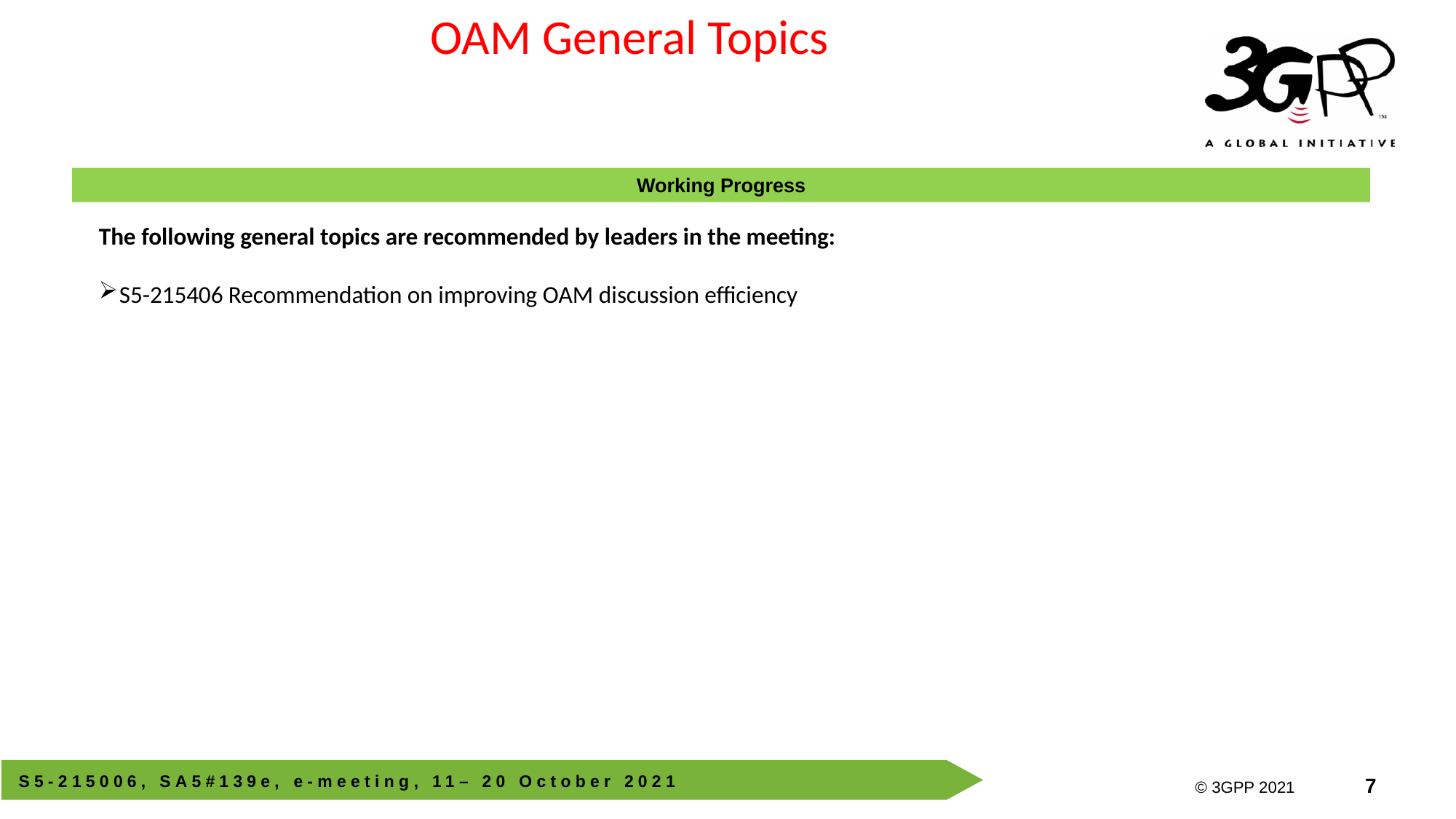

OAM General Topics
Working Progress
The following general topics are recommended by leaders in the meeting:

S5-215406 Recommendation on improving OAM discussion efficiency